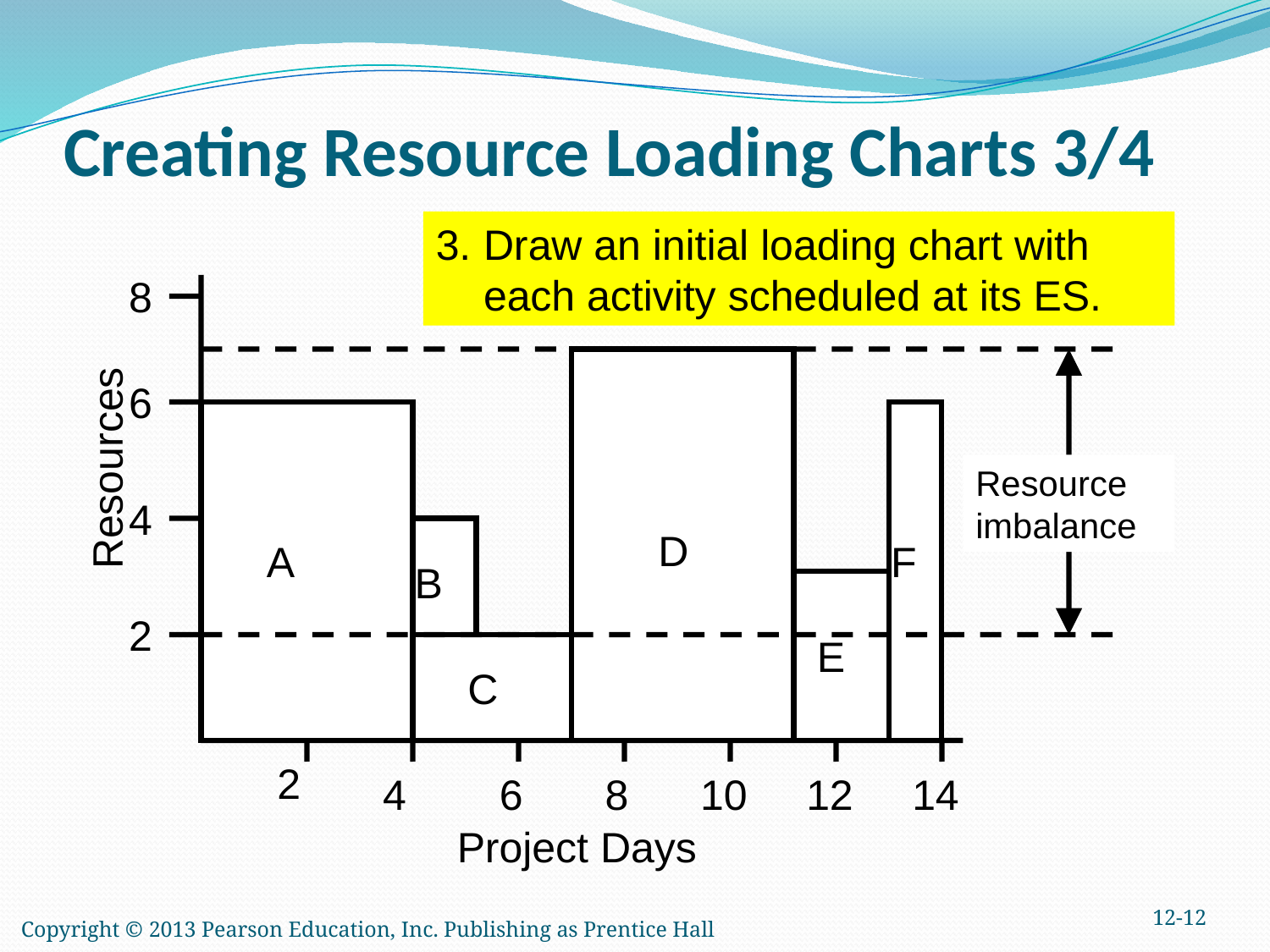

# Creating Resource Loading Charts 3/4
Draw an initial loading chart with each activity scheduled at its ES.
8

D
6

A

F
Resources
4

B

E
2

C

2
4
6
8
10
12
14
Project Days

Resource imbalance

12-12